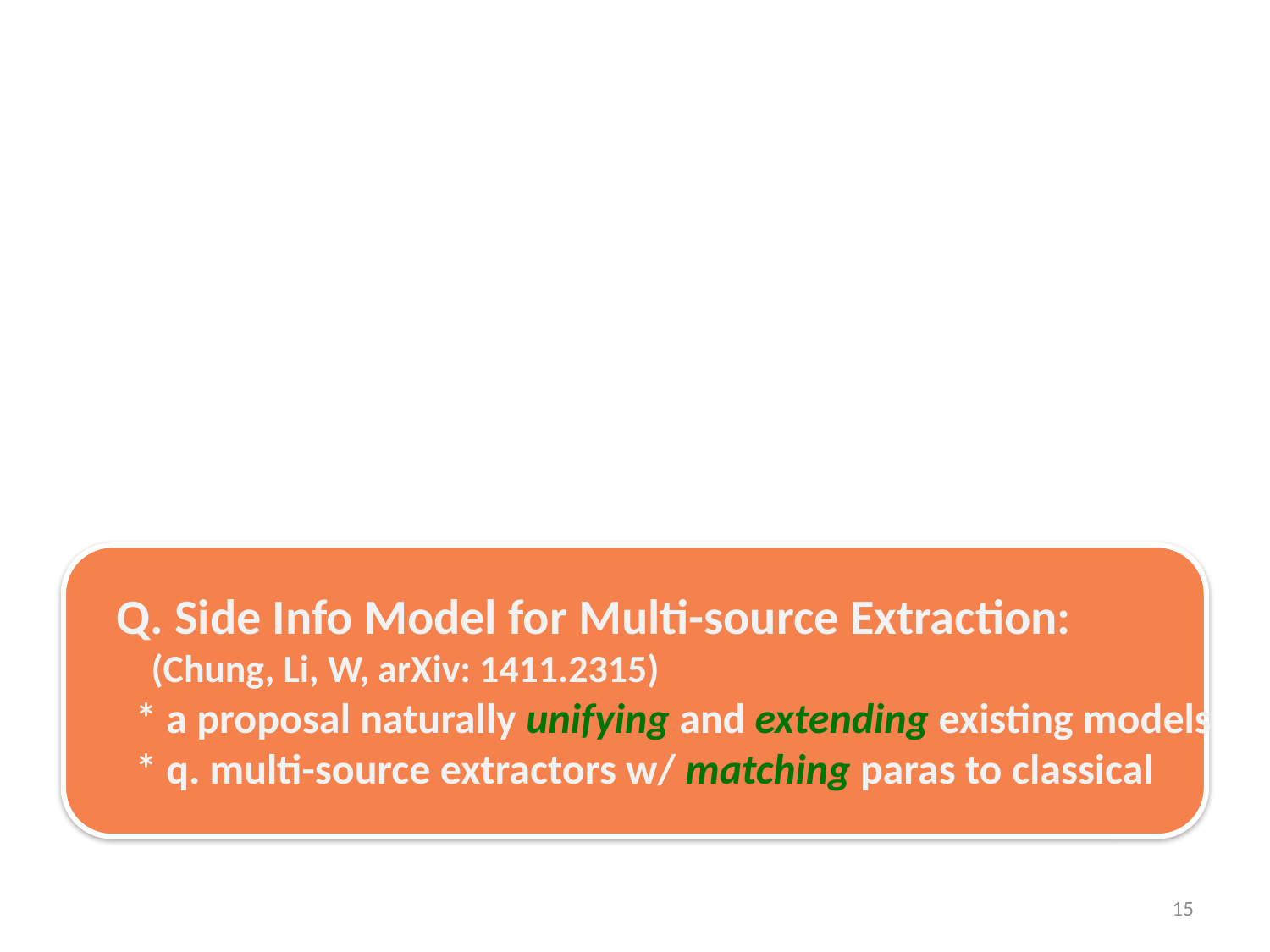

Q. Side Info Model for Multi-source Extraction:
    (Chung, Li, W, arXiv: 1411.2315)
  * a proposal naturally unifying and extending existing models
  * q. multi-source extractors w/ matching paras to classical
15